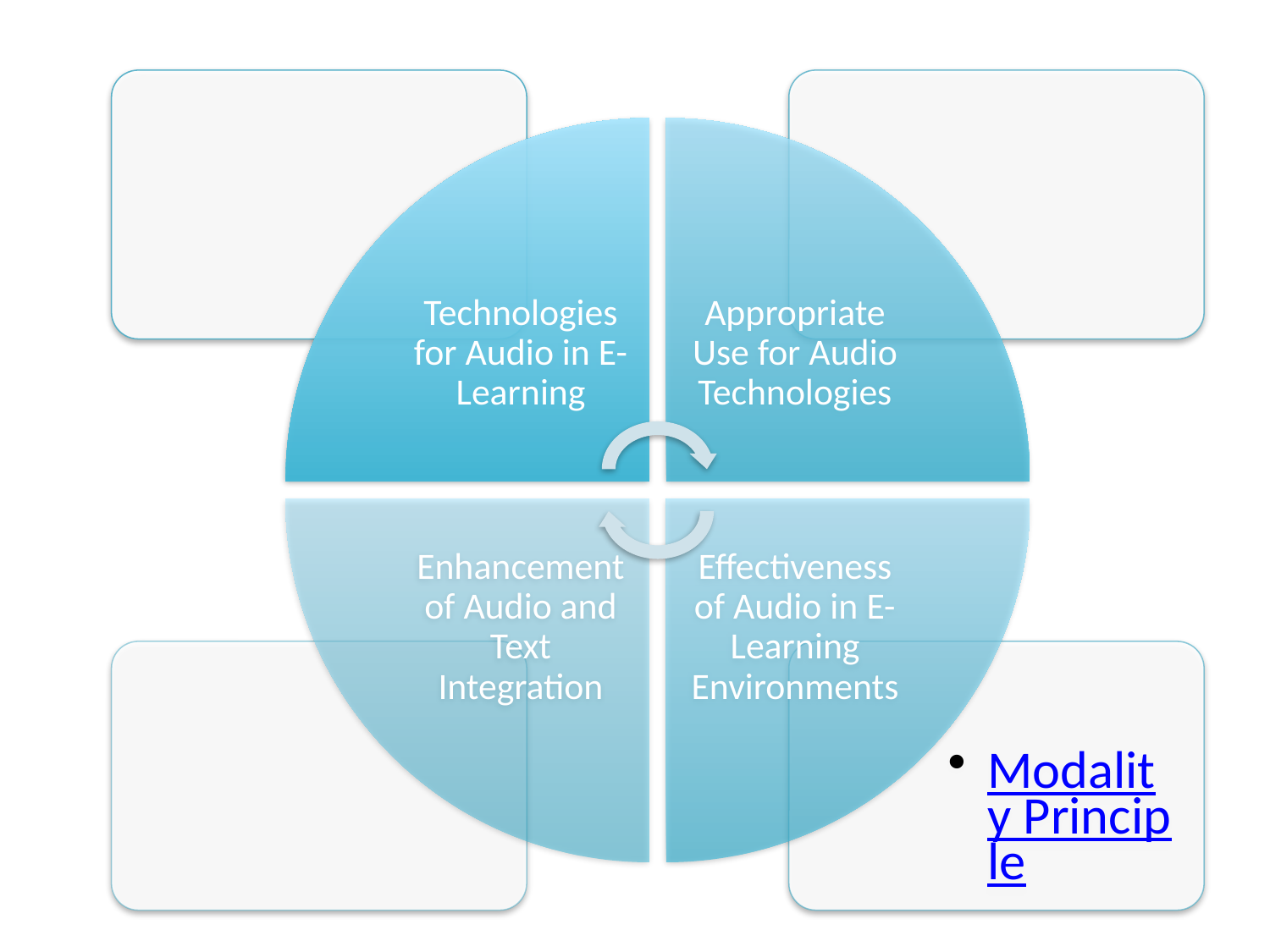

Modality Principle

Technologies for Audio in E-Learning
Appropriate Use for Audio Technologies
Effectiveness of Audio in E-Learning Environments
Enhancement of Audio and Text Integration